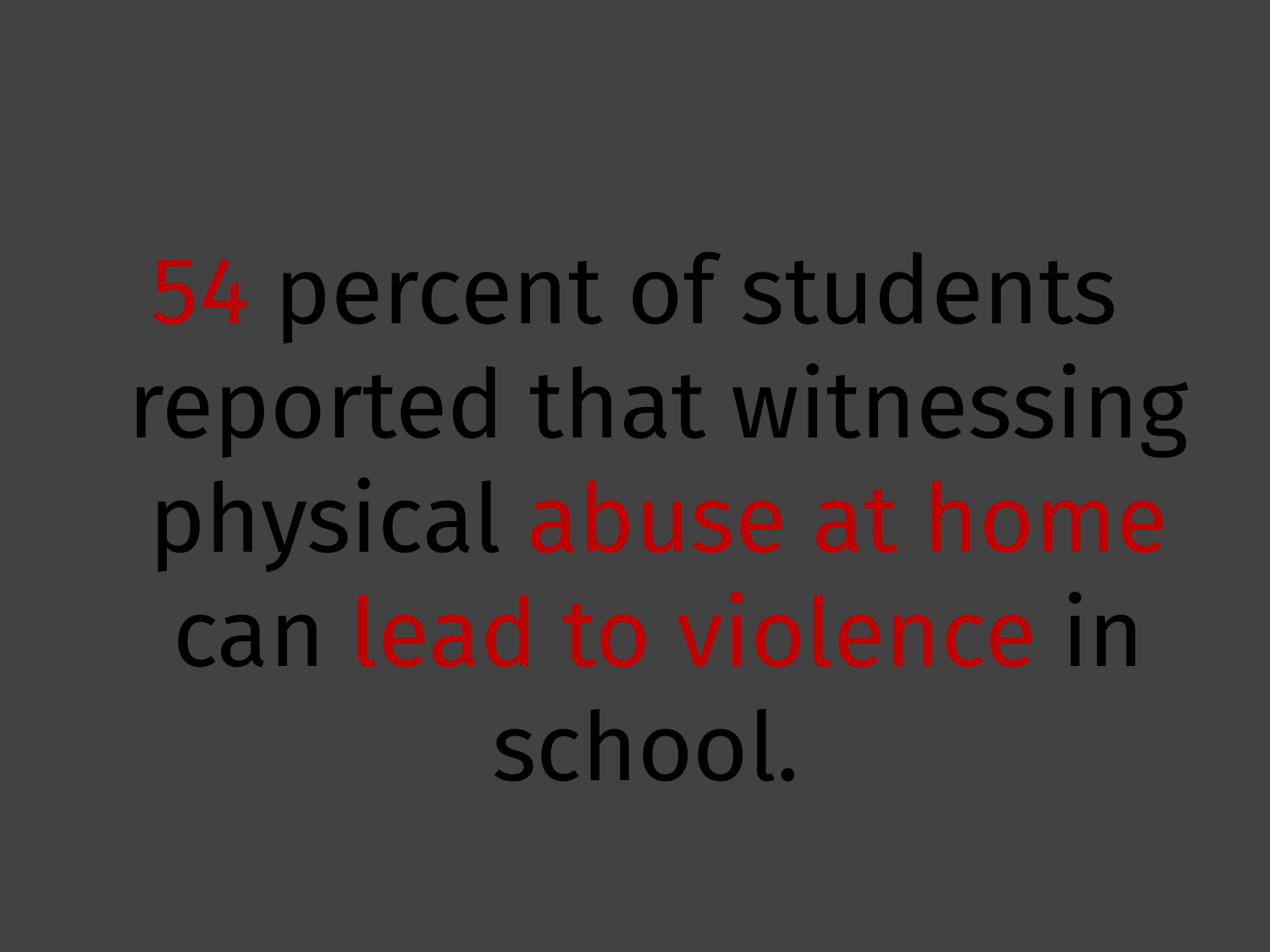

#
54 percent of students reported that witnessing physical abuse at home can lead to violence in school.